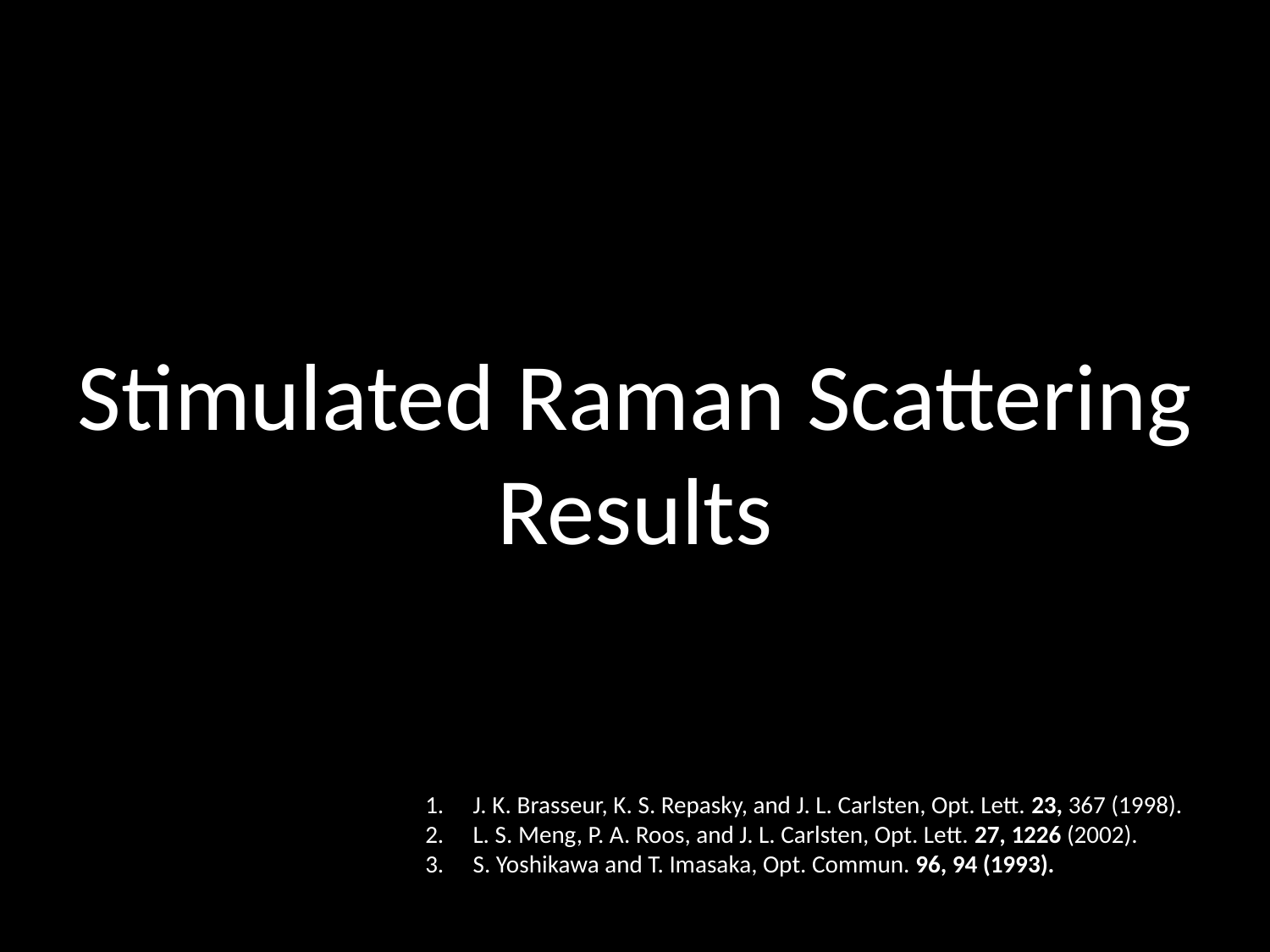

# Stimulated Raman Scattering Results
J. K. Brasseur, K. S. Repasky, and J. L. Carlsten, Opt. Lett. 23, 367 (1998).
L. S. Meng, P. A. Roos, and J. L. Carlsten, Opt. Lett. 27, 1226 (2002).
S. Yoshikawa and T. Imasaka, Opt. Commun. 96, 94 (1993).